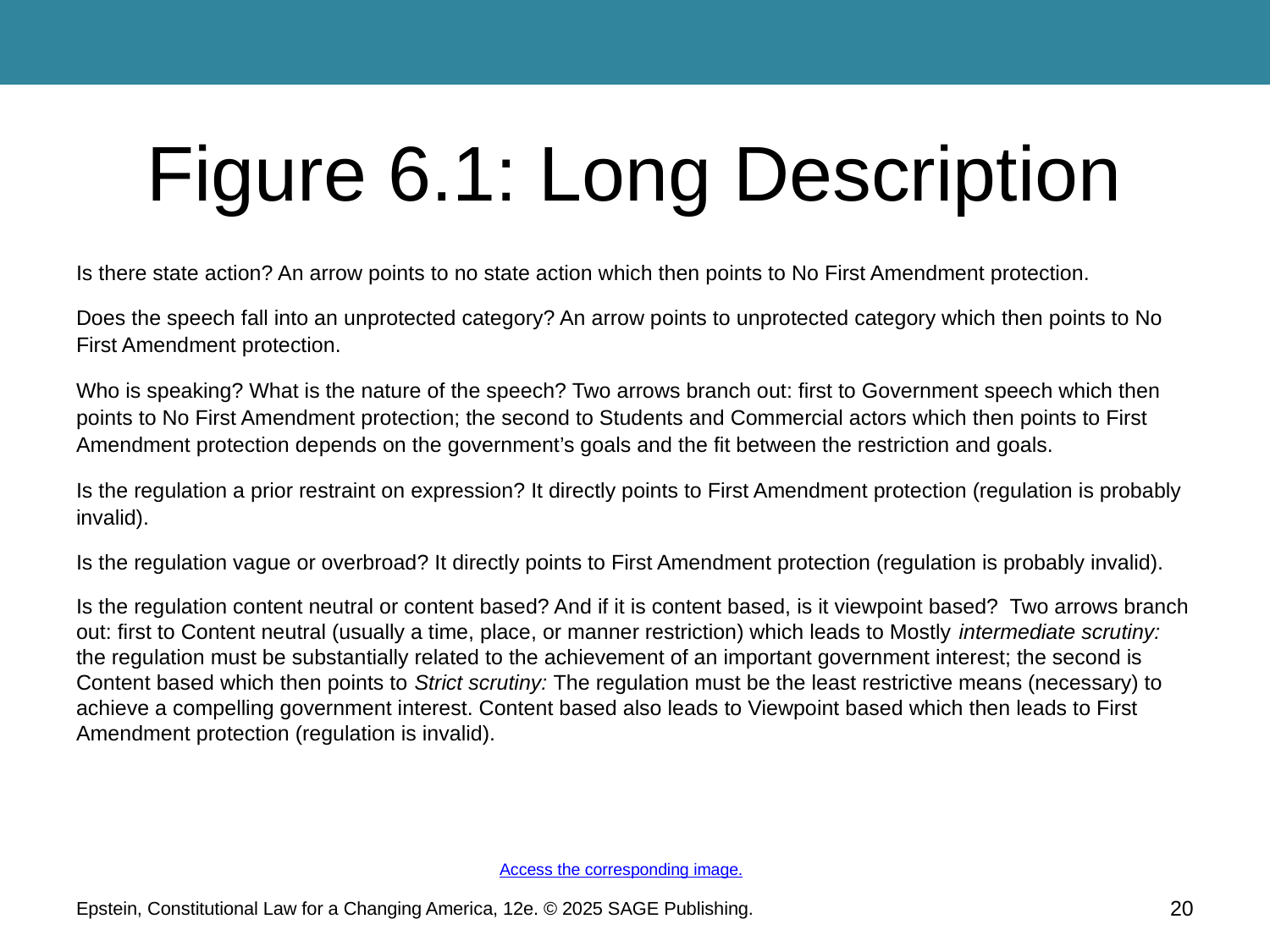

# Figure 6.1: Long Description
Is there state action? An arrow points to no state action which then points to No First Amendment protection.
Does the speech fall into an unprotected category? An arrow points to unprotected category which then points to No First Amendment protection.
Who is speaking? What is the nature of the speech? Two arrows branch out: first to Government speech which then points to No First Amendment protection; the second to Students and Commercial actors which then points to First Amendment protection depends on the government’s goals and the fit between the restriction and goals.
Is the regulation a prior restraint on expression? It directly points to First Amendment protection (regulation is probably invalid).
Is the regulation vague or overbroad? It directly points to First Amendment protection (regulation is probably invalid).
Is the regulation content neutral or content based? And if it is content based, is it viewpoint based?  Two arrows branch out: first to Content neutral (usually a time, place, or manner restriction) which leads to Mostly intermediate scrutiny: the regulation must be substantially related to the achievement of an important government interest; the second is Content based which then points to Strict scrutiny: The regulation must be the least restrictive means (necessary) to achieve a compelling government interest. Content based also leads to Viewpoint based which then leads to First Amendment protection (regulation is invalid).
Access the corresponding image.
20
Epstein, Constitutional Law for a Changing America, 12e. © 2025 SAGE Publishing.